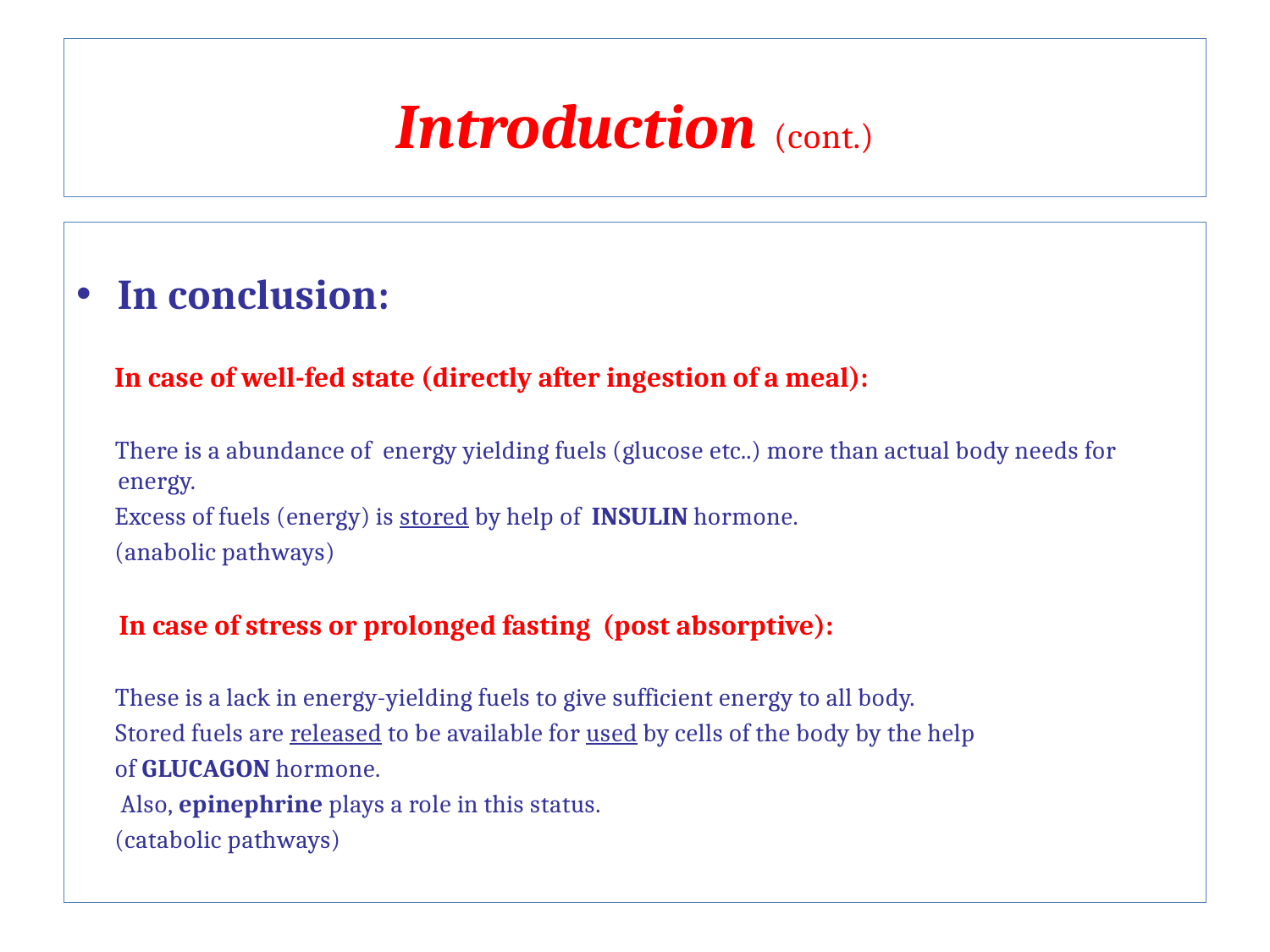

# Introduction (cont.)

In conclusion:

       In case of well-fed state (directly after ingestion of a meal):

       There is a abundance of  energy yielding fuels (glucose etc..) more than actual body needs for energy.
       Excess of fuels (energy) is stored by help of  INSULIN hormone.
       (anabolic pathways)

       In case of stress or prolonged fasting  (post absorptive):

       These is a lack in energy-yielding fuels to give sufficient energy to all body.
       Stored fuels are released to be available for used by cells of the body by the help
       of GLUCAGON hormone.
        Also, epinephrine plays a role in this status.
       (catabolic pathways)